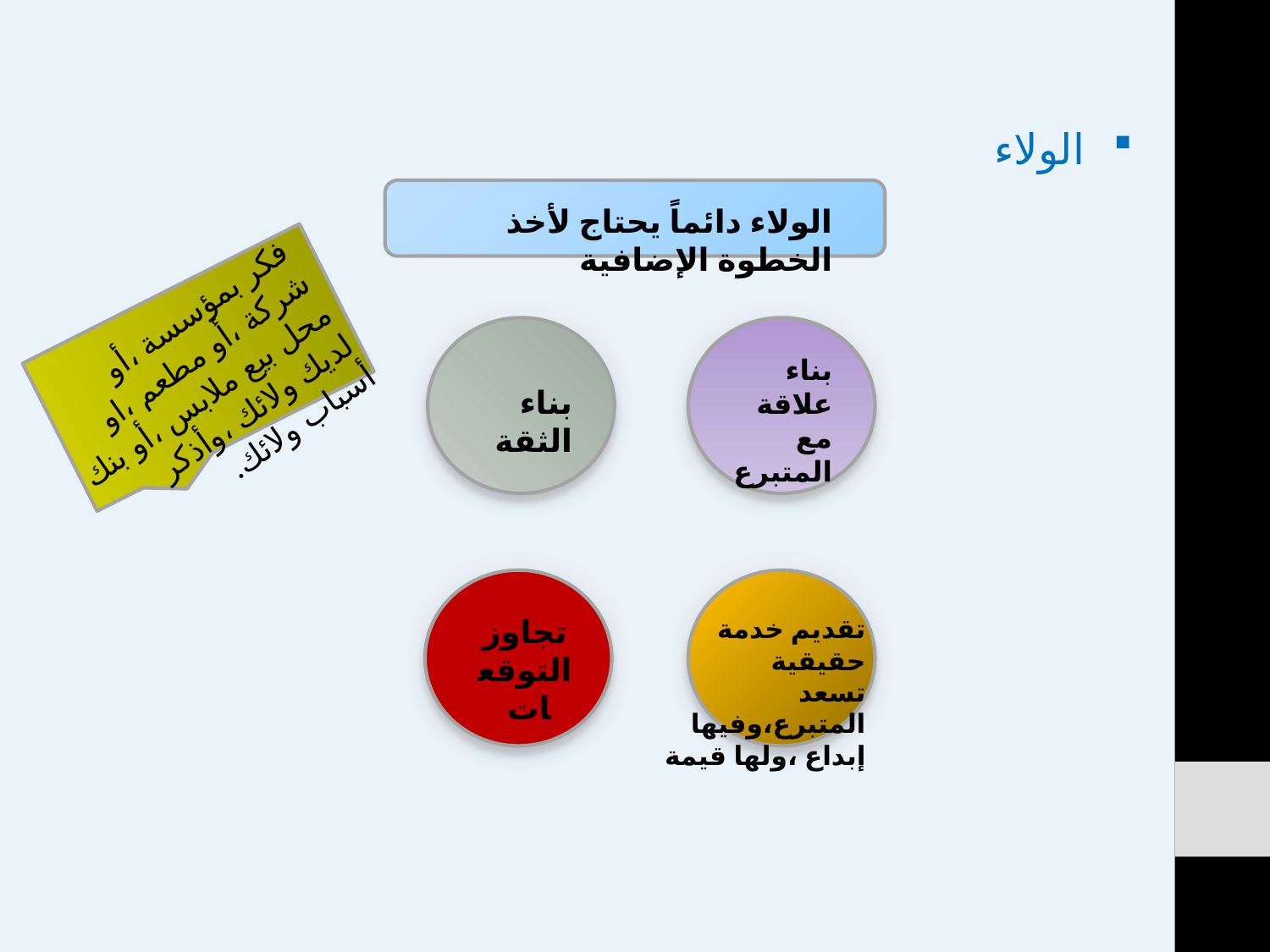

الولاء

الولاء دائماً يحتاج لأخذ الخطوة الإضافية

فكر بمؤسسة ،أو شركة ،أو مطعم ،او محل بيع ملابس ،أو بنك لديك ولائك ،وأذكر أسباب ولائك.

بناء علاقة مع المتبرع
بناء الثقة

تجاوز التوقعات
تقديم خدمة حقيقية
تسعد المتبرع،وفيها
إبداع ،ولها قيمة